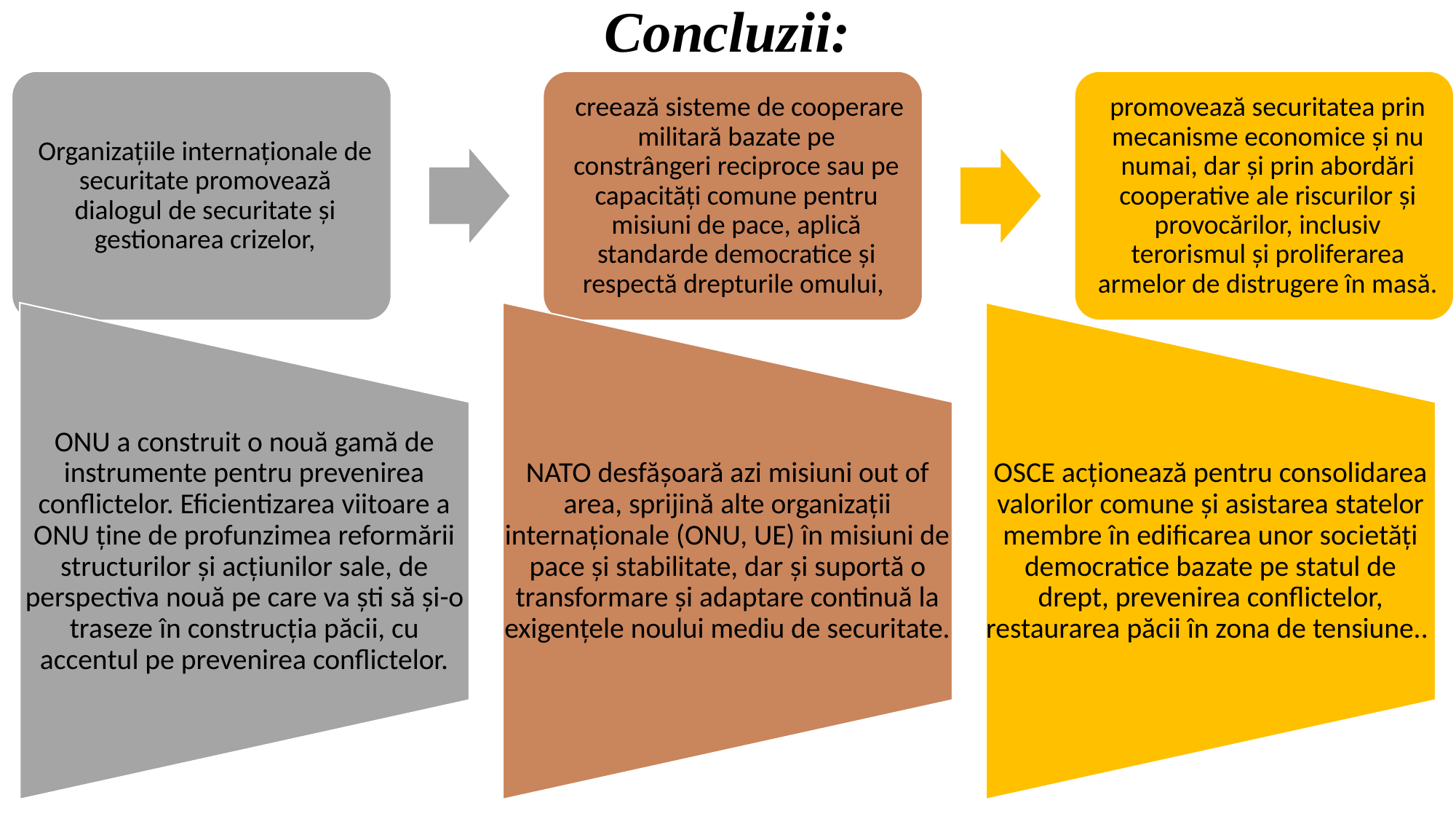

# Concluzii:
Organizaţiile internaţionale de securitate promovează dialogul de securitate şi gestionarea crizelor,

 creează sisteme de cooperare militară bazate pe constrângeri reciproce sau pe capacităţi comune pentru misiuni de pace, aplică standarde democratice şi respectă drepturile omului,

promovează securitatea prin mecanisme economice şi nu numai, dar şi prin abordări cooperative ale riscurilor şi provocărilor, inclusiv terorismul şi proliferarea armelor de distrugere în masă.
ONU a construit o nouă gamă de instrumente pentru prevenirea conflictelor. Eficientizarea viitoare a ONU ţine de profunzimea reformării structurilor şi acţiunilor sale, de perspectiva nouă pe care va şti să şi-o traseze în construcţia păcii, cu accentul pe prevenirea conflictelor.
NATO desfăşoară azi misiuni out of area, sprijină alte organizaţii internaţionale (ONU, UE) în misiuni de pace şi stabilitate, dar şi suportă o transformare şi adaptare continuă la exigenţele noului mediu de securitate.
OSCE acţionează pentru consolidarea valorilor comune şi asistarea statelor membre în edificarea unor societăţi democratice bazate pe statul de drept, prevenirea conflictelor, restaurarea păcii în zona de tensiune..